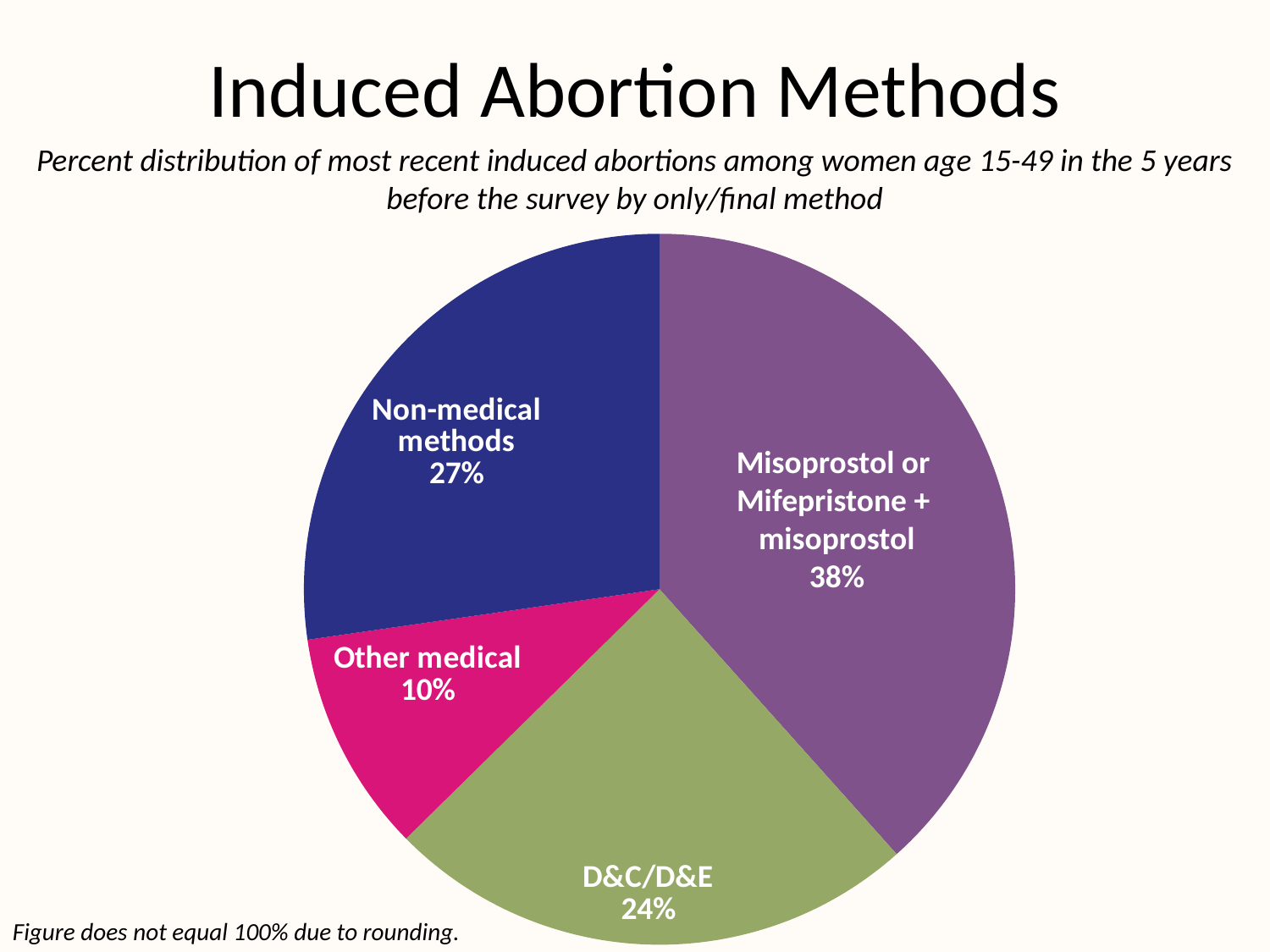

# Induced Abortion Methods
Percent distribution of most recent induced abortions among women age 15-49 in the 5 years before the survey by only/final method

### Chart

| Category | Abortion |
|---|---|
| Misoprostol or Mifepristone + misoprostol | 38.0 |
| D&C/D&E | 24.0 |
| Other medical | 10.0 |
| Non-medical methods | 27.0 |
Misoprostol or
Mifepristone +
misoprostol
38%
Figure does not equal 100% due to rounding.